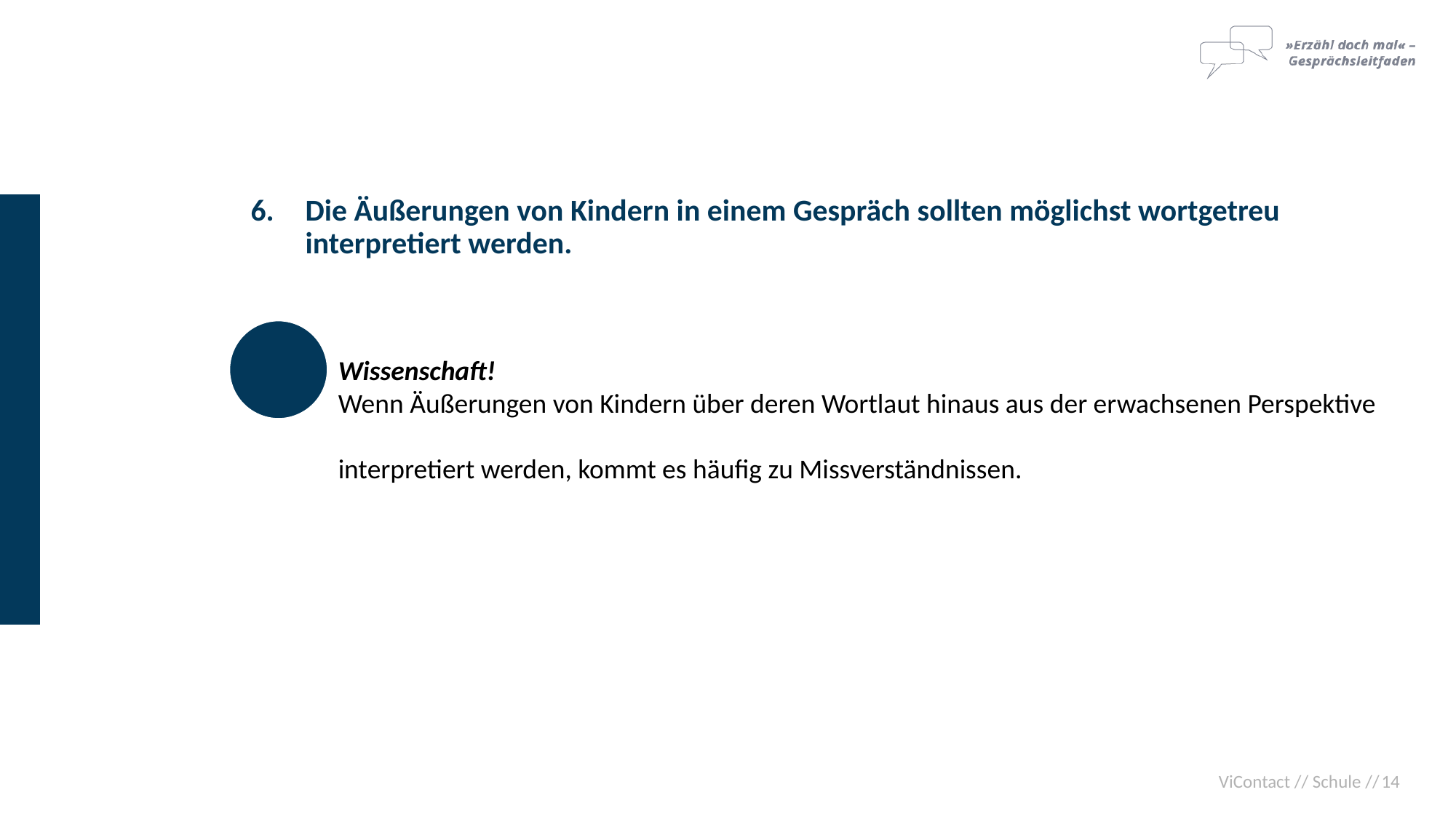

Die Äußerungen von Kindern in einem Gespräch sollten möglichst wortgetreu interpretiert werden.

	Wissenschaft!
	Wenn Äußerungen von Kindern über deren Wortlaut hinaus aus der erwachsenen Perspektive
	interpretiert werden, kommt es häufig zu Missverständnissen.

ViContact // Schule //
14